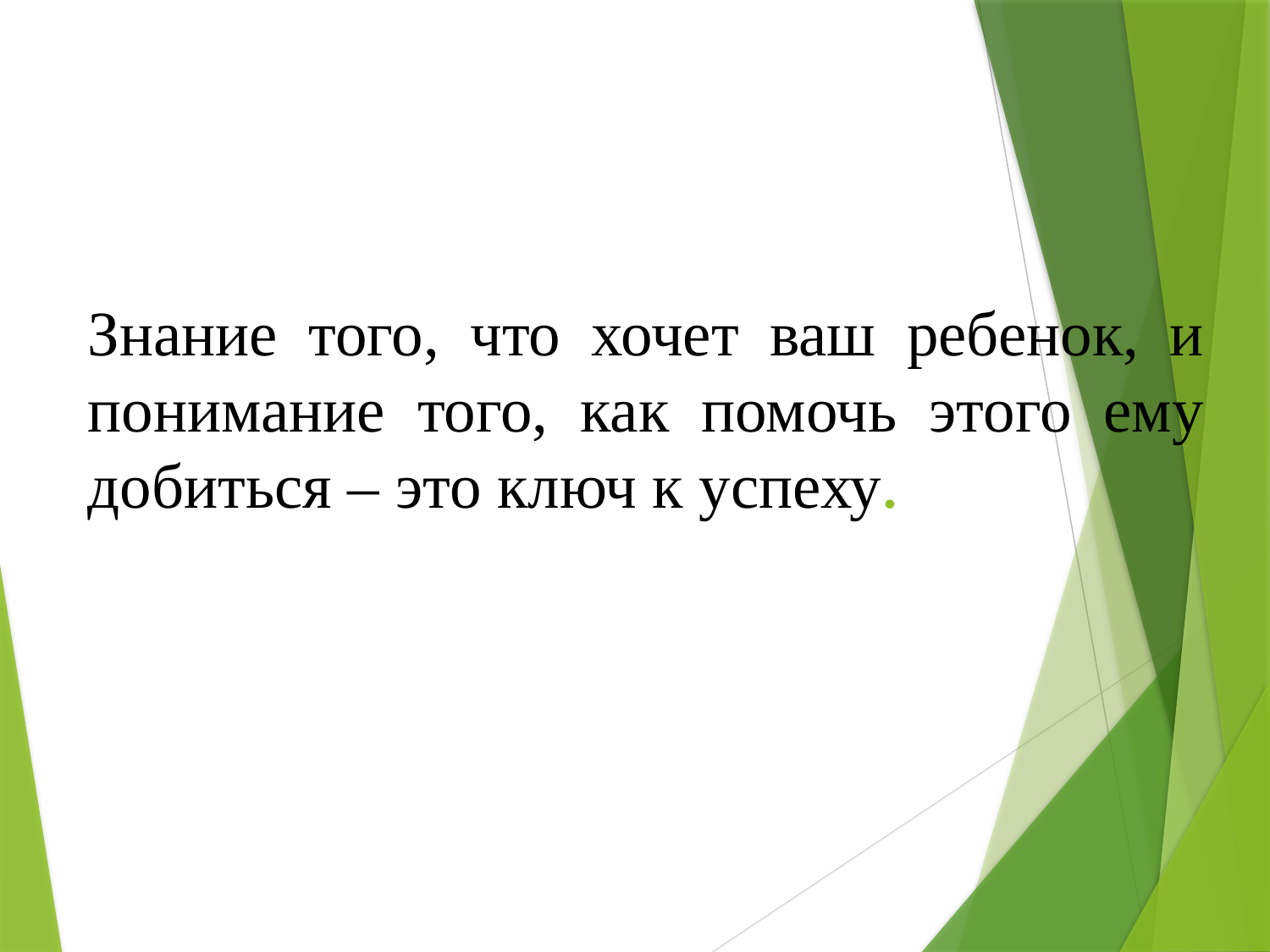

# Знание того, что хочет ваш ребенок, и понимание того, как помочь этого ему добиться – это ключ к успеху.